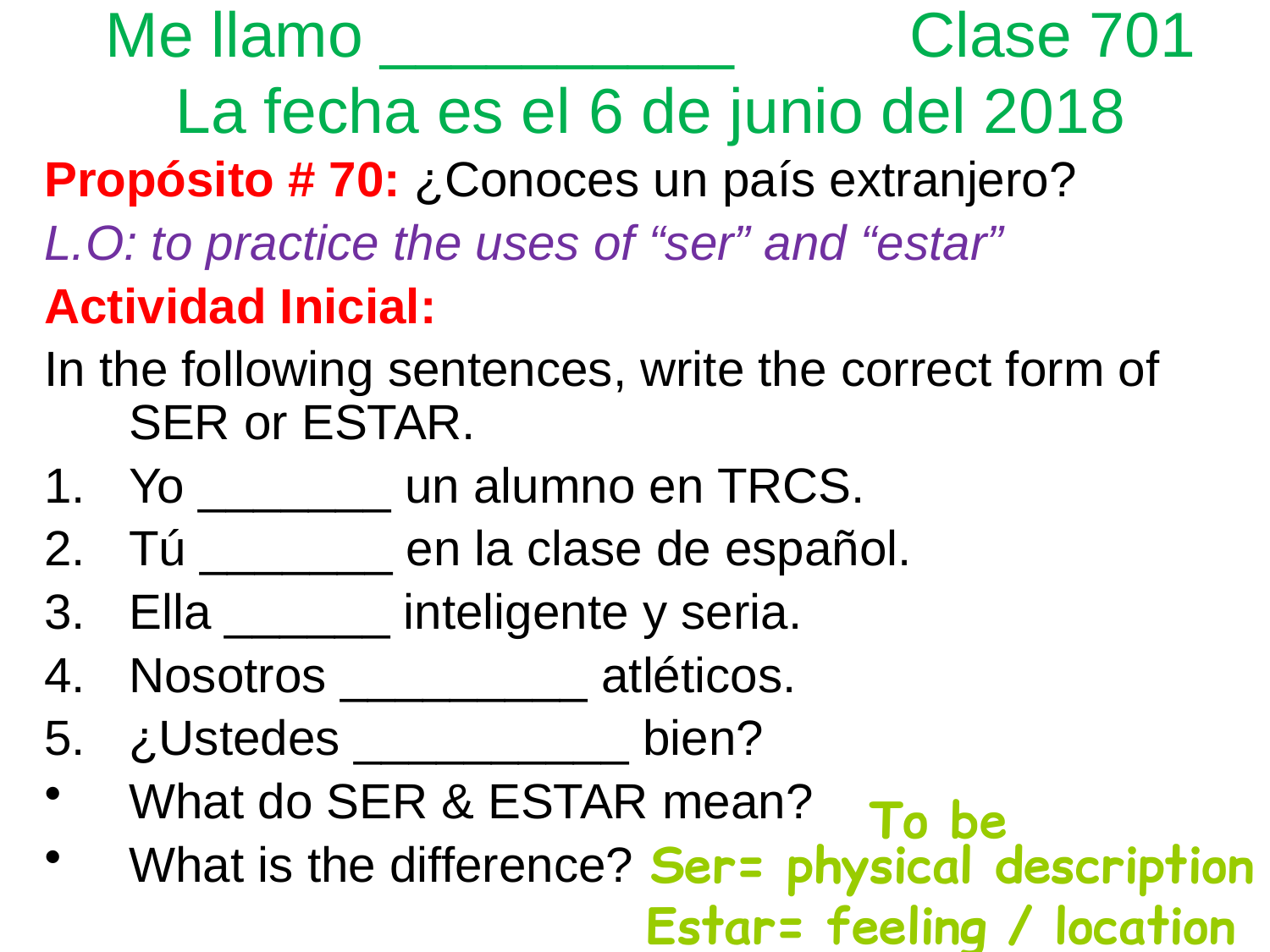

# Me llamo __________          Clase 701 La fecha es el 6 de junio del 2018
Propósito # 70: ¿Conoces un país extranjero?
L.O: to practice the uses of “ser” and “estar”
Actividad Inicial:
In the following sentences, write the correct form of SER or ESTAR.
Yo _______ un alumno en TRCS.
Tú _______ en la clase de español.
Ella ______ inteligente y seria.
Nosotros _________ atléticos.
¿Ustedes __________ bien?
What do SER & ESTAR mean?
What is the difference?
To be
Ser= physical description
Estar= feeling / location